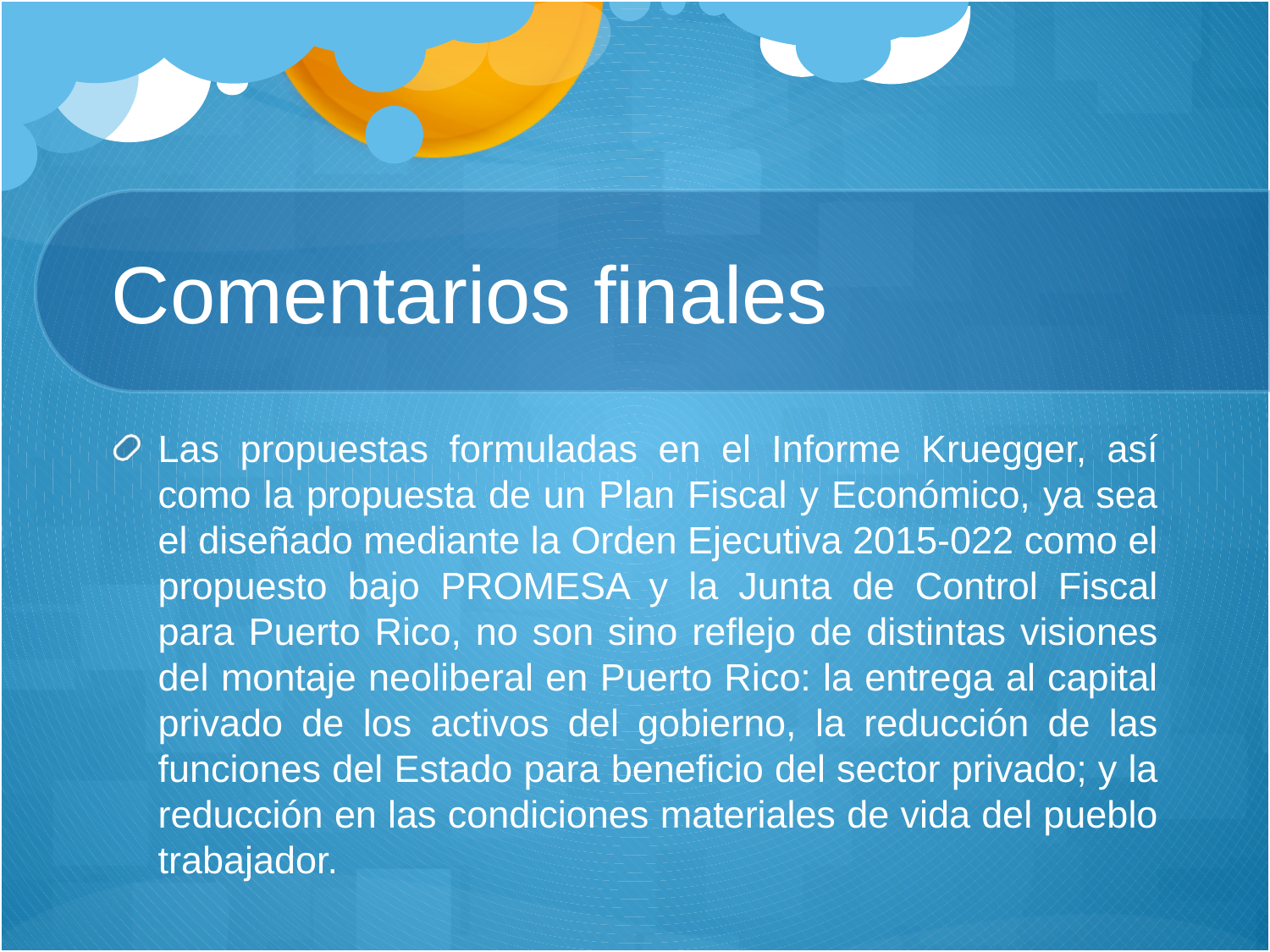

# Comentarios finales
Las propuestas formuladas en el Informe Kruegger, así como la propuesta de un Plan Fiscal y Económico, ya sea el diseñado mediante la Orden Ejecutiva 2015-022 como el propuesto bajo PROMESA y la Junta de Control Fiscal para Puerto Rico, no son sino reflejo de distintas visiones del montaje neoliberal en Puerto Rico: la entrega al capital privado de los activos del gobierno, la reducción de las funciones del Estado para beneficio del sector privado; y la reducción en las condiciones materiales de vida del pueblo trabajador.